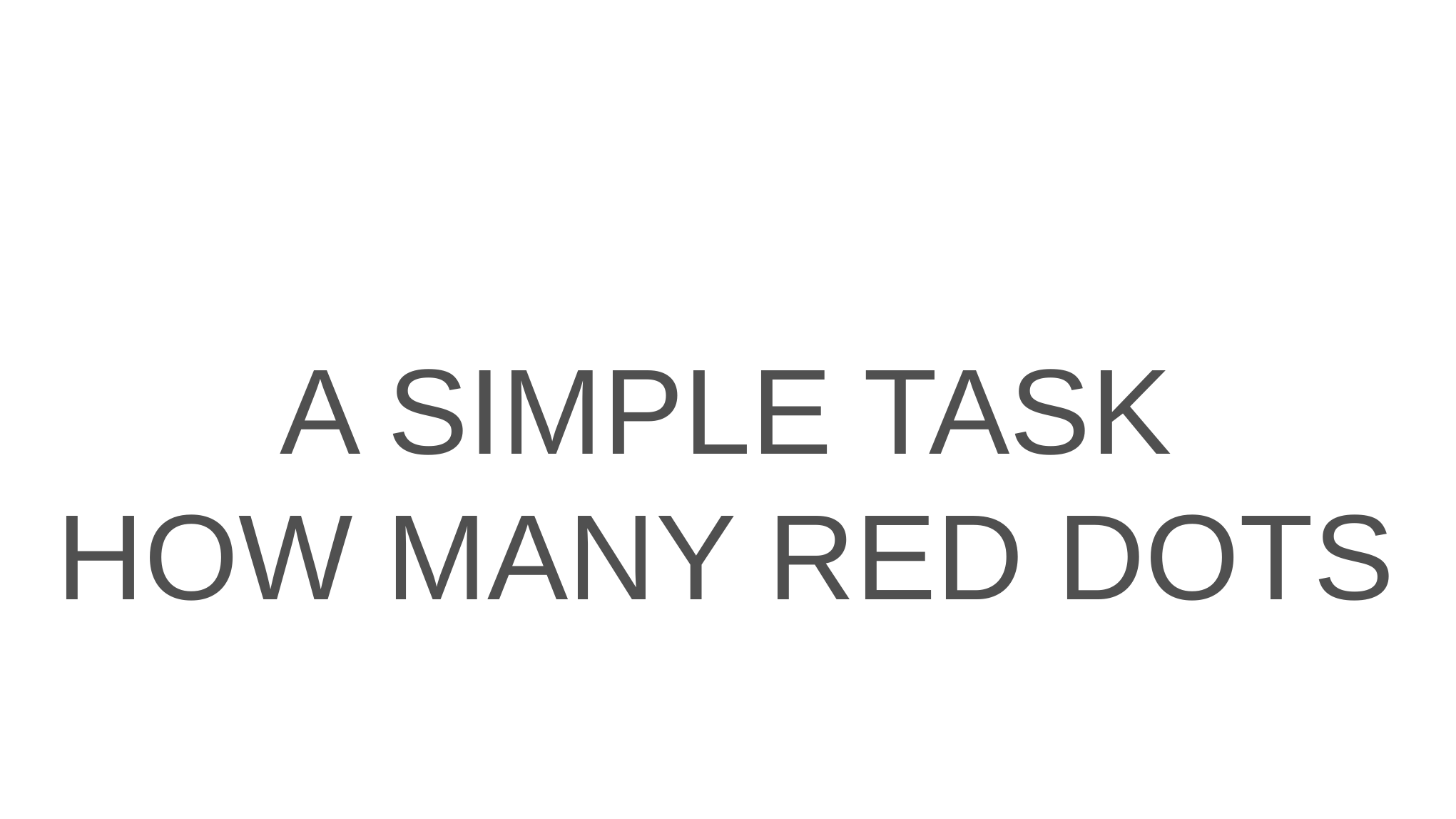

A SIMPLE TASK
HOW MANY RED DOTS